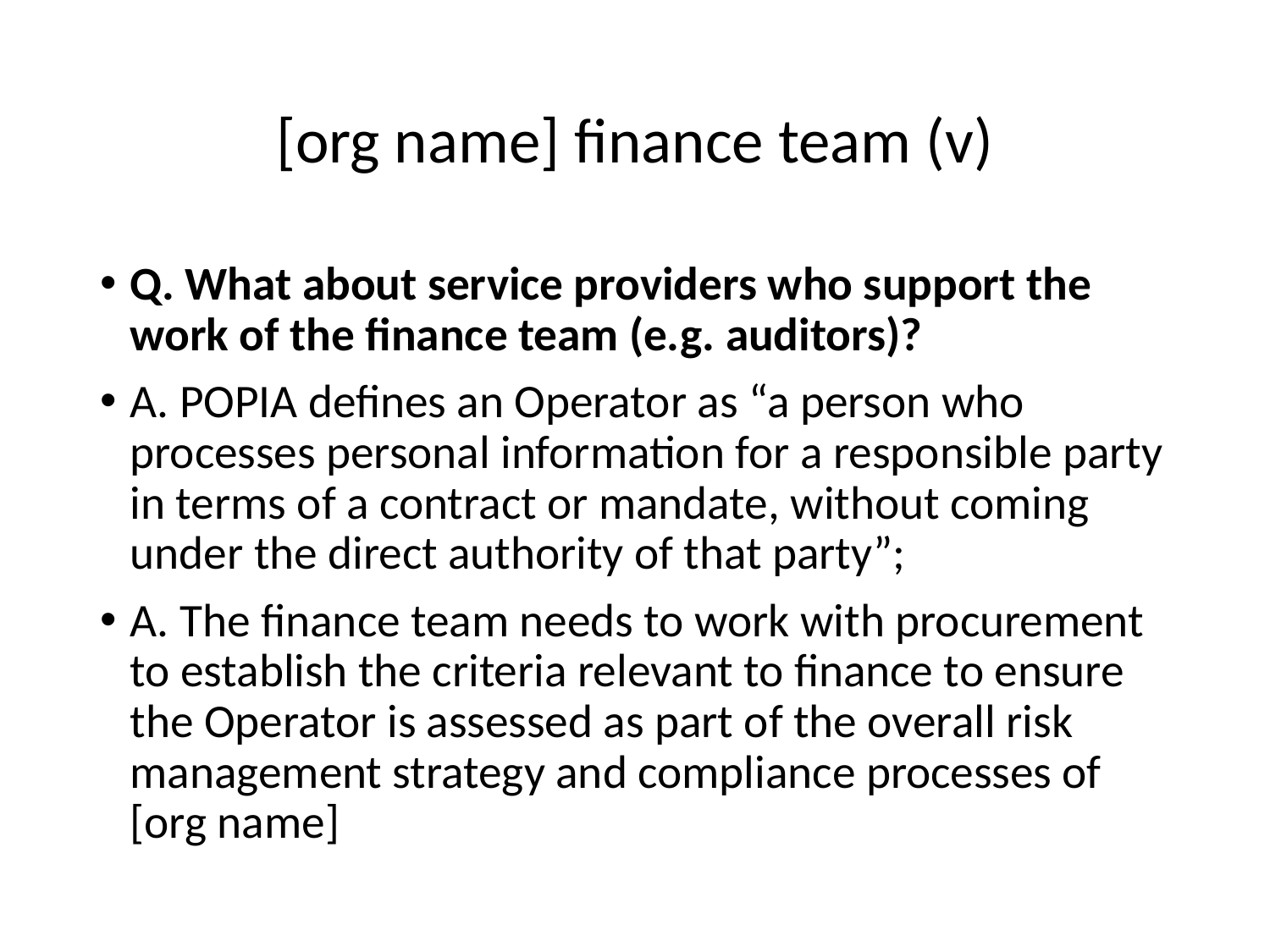

# [org name] finance team (v)
Q. What about service providers who support the work of the finance team (e.g. auditors)?
A. POPIA defines an Operator as “a person who processes personal information for a responsible party in terms of a contract or mandate, without coming under the direct authority of that party”;
A. The finance team needs to work with procurement to establish the criteria relevant to finance to ensure the Operator is assessed as part of the overall risk management strategy and compliance processes of [org name]